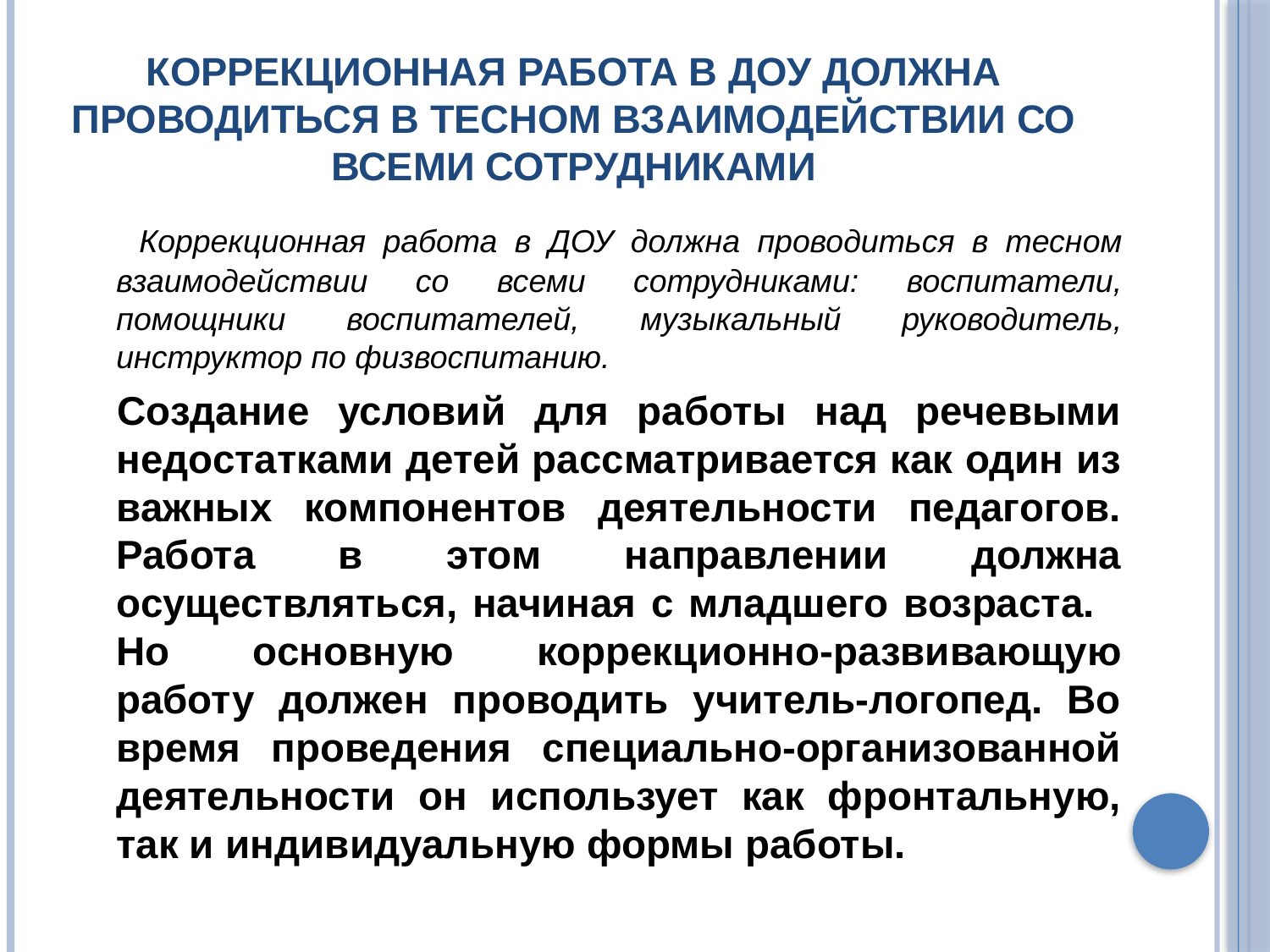

# Коррекционная работа в ДОУ должна проводиться в тесном взаимодействии со всеми сотрудниками
    Коррекционная работа в ДОУ должна проводиться в тесном взаимодействии со всеми сотрудниками: воспитатели, помощники воспитателей, музыкальный руководитель, инструктор по физвоспитанию.
  Создание условий для работы над речевыми недостатками детей рассматривается как один из важных компонентов деятельности педагогов. Работа в этом направлении должна осуществляться, начиная с младшего возраста.   Но основную коррекционно-развивающую работу должен проводить учитель-логопед. Во время проведения специально-организованной деятельности он использует как фронтальную, так и индивидуальную формы работы.